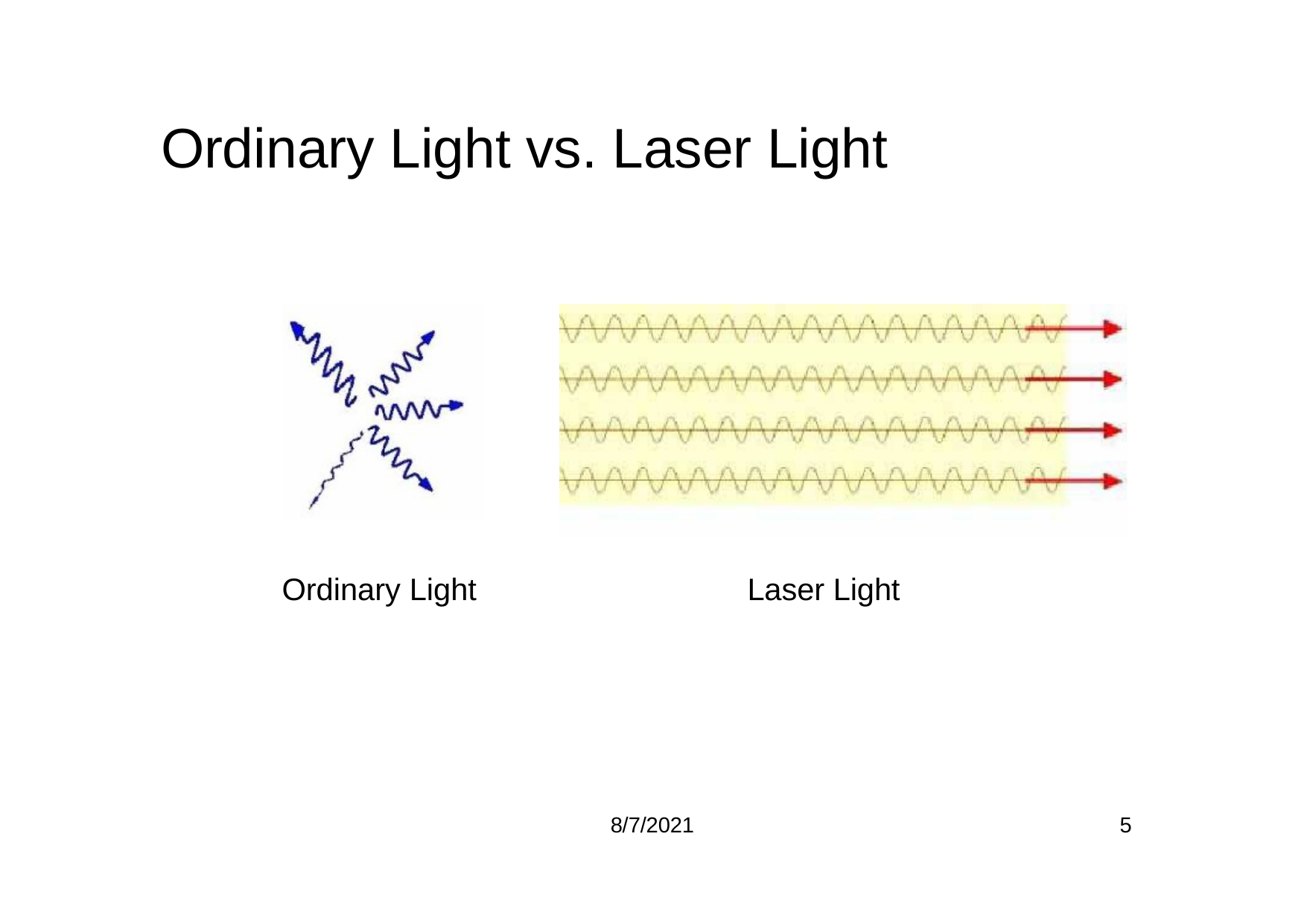

# Ordinary Light vs. Laser Light

Ordinary Light
Laser Light
8/7/2021
5